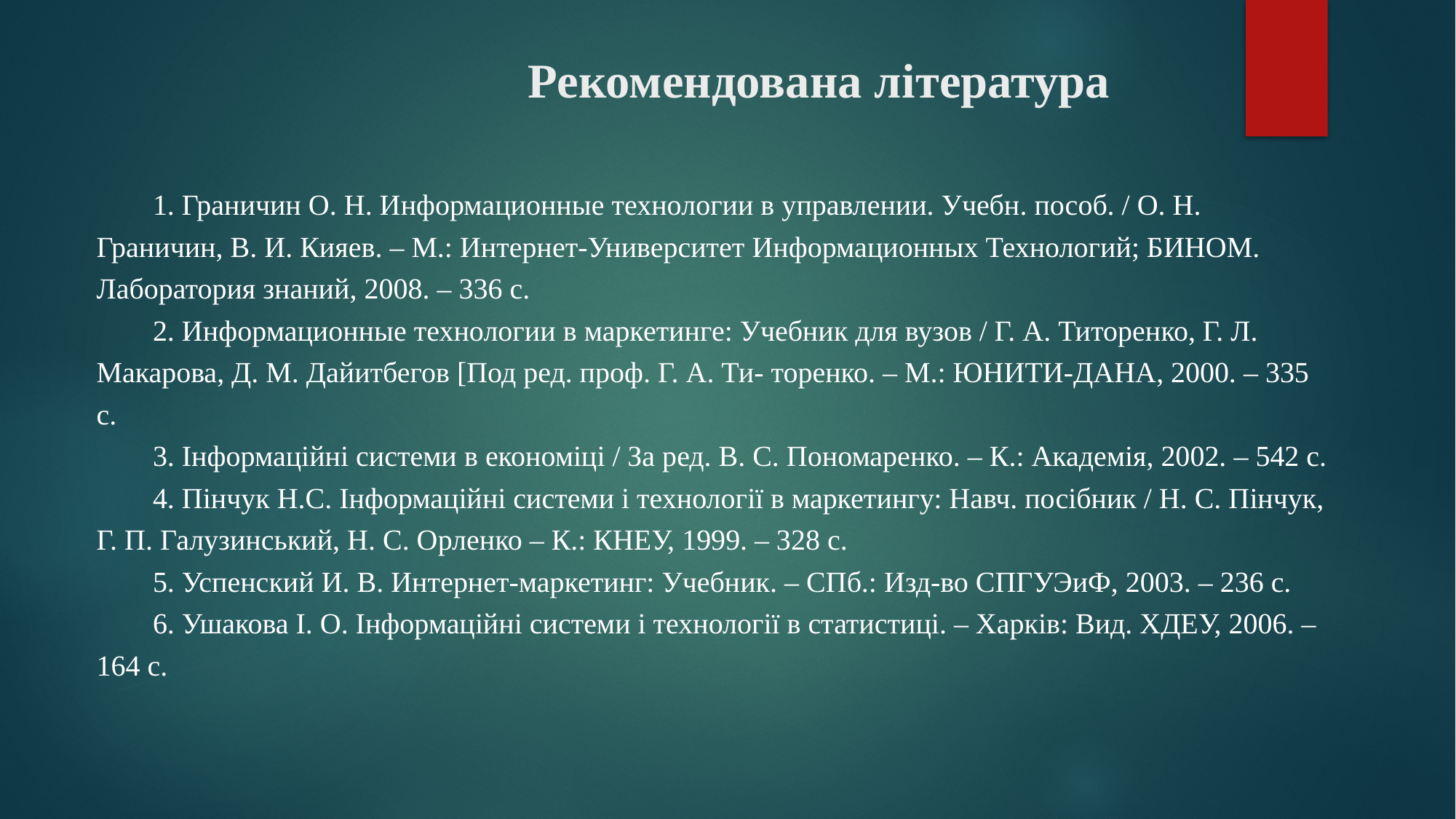

# Рекомендована література
1. Граничин О. Н. Информационные технологии в управлении. Учебн. пособ. / О. Н. Граничин, В. И. Кияев. – М.: Интернет-Университет Информационных Технологий; БИНОМ. Лаборатория знаний, 2008. – 336 с.
2. Информационные технологии в маркетинге: Учебник для вузов / Г. А. Титоренко, Г. Л. Макарова, Д. М. Дайитбегов [Под ред. проф. Г. А. Ти- торенко. – М.: ЮНИТИ-ДАНА, 2000. – 335 с.
3. Інформаційні системи в економіці / За ред. В. С. Пономаренко. – К.: Академія, 2002. – 542 с.
4. Пінчук Н.С. Інформаційні системи і технології в маркетингу: Навч. посібник / Н. С. Пінчук, Г. П. Галузинський, Н. С. Орленко – К.: КНЕУ, 1999. – 328 с.
5. Успенский И. В. Интернет-маркетинг: Учебник. – СПб.: Изд-во СПГУЭиФ, 2003. – 236 с.
6. Ушакова І. О. Інформаційні системи і технології в статистиці. – Харків: Вид. ХДЕУ, 2006. – 164 с.